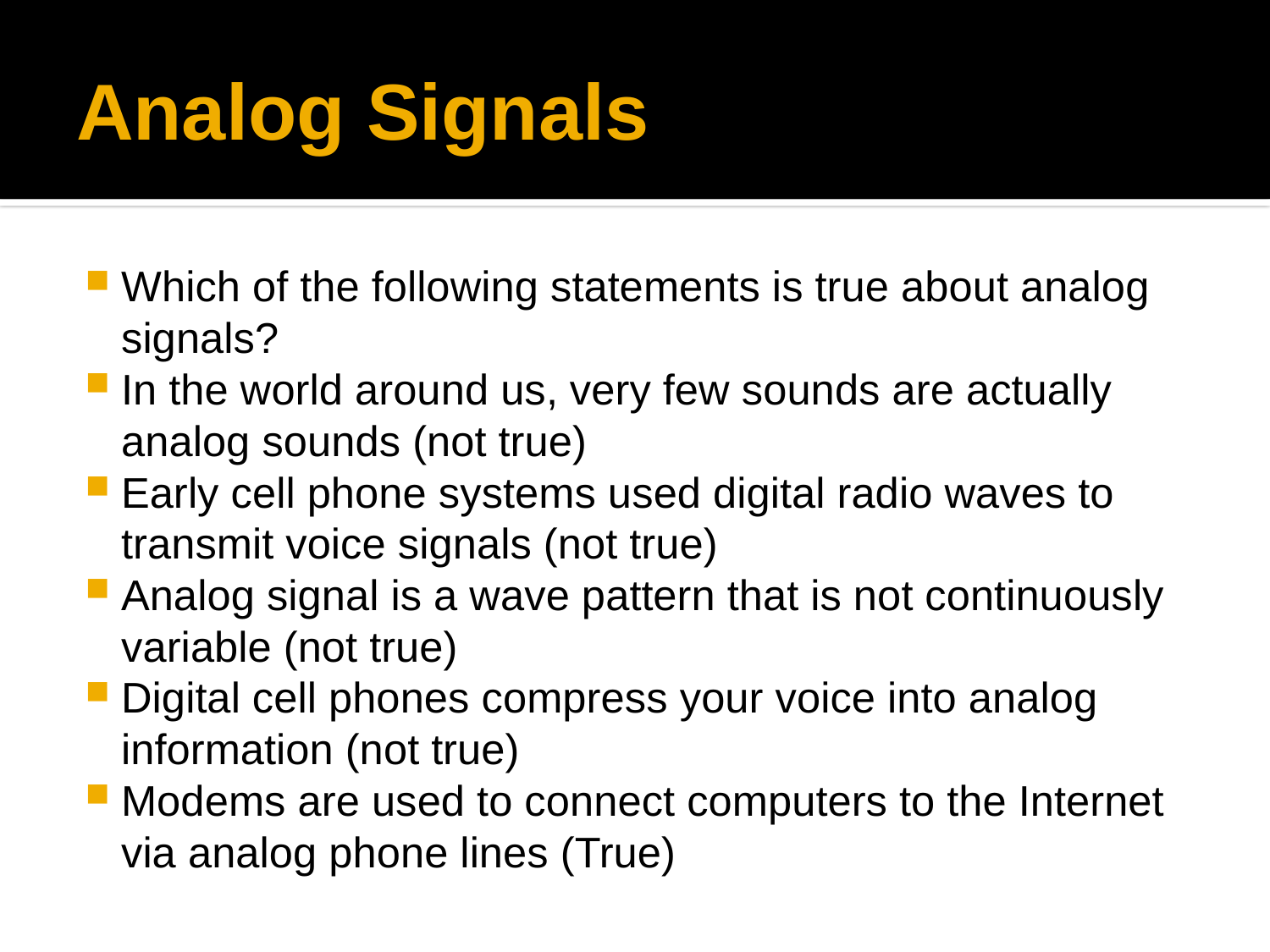

# Analog Signals
Which of the following statements is true about analog signals?
In the world around us, very few sounds are actually analog sounds (not true)
Early cell phone systems used digital radio waves to transmit voice signals (not true)
Analog signal is a wave pattern that is not continuously variable (not true)
Digital cell phones compress your voice into analog information (not true)
Modems are used to connect computers to the Internet via analog phone lines (True)